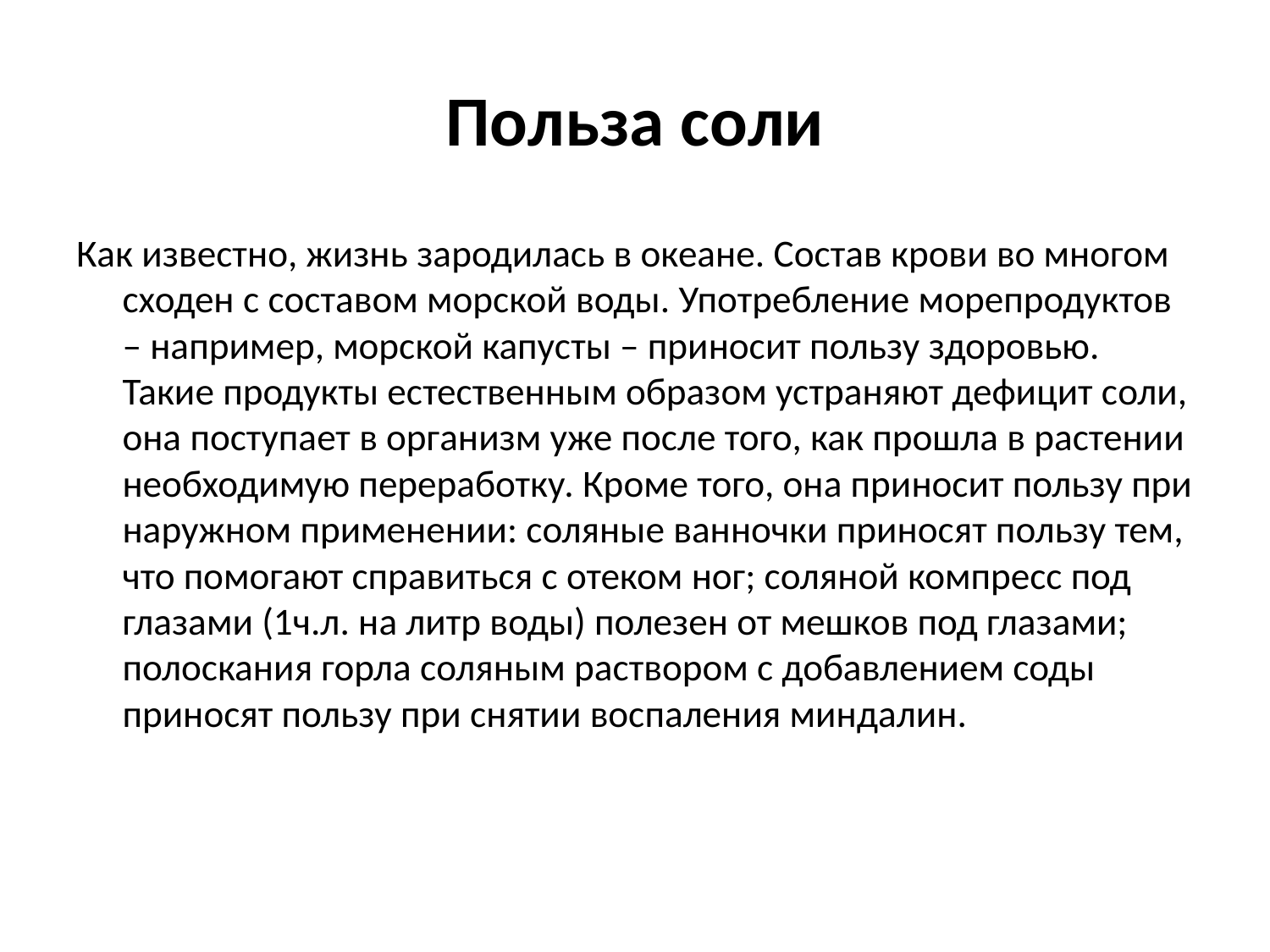

# Польза соли
Как известно, жизнь зародилась в океане. Состав крови во многом сходен с составом морской воды. Употребление морепродуктов – например, морской капусты – приносит пользу здоровью. Такие продукты естественным образом устраняют дефицит соли, она поступает в организм уже после того, как прошла в растении необходимую переработку. Кроме того, она приносит пользу при наружном применении: соляные ванночки приносят пользу тем, что помогают справиться с отеком ног; соляной компресс под глазами (1ч.л. на литр воды) полезен от мешков под глазами; полоскания горла соляным раствором с добавлением соды приносят пользу при снятии воспаления миндалин.